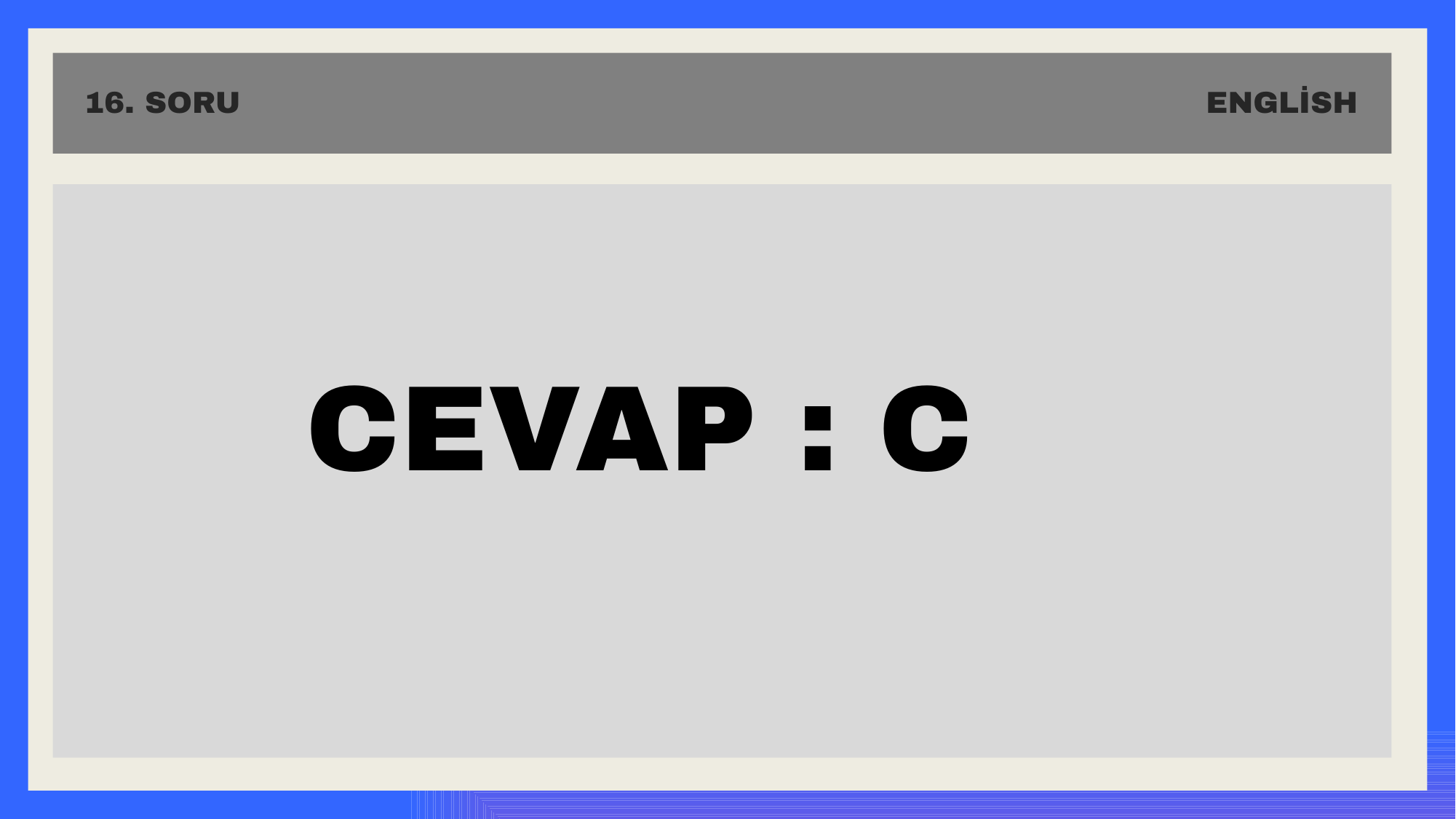

# 16. SORU                                                                                               ENGLİSH

      CEVAP : C